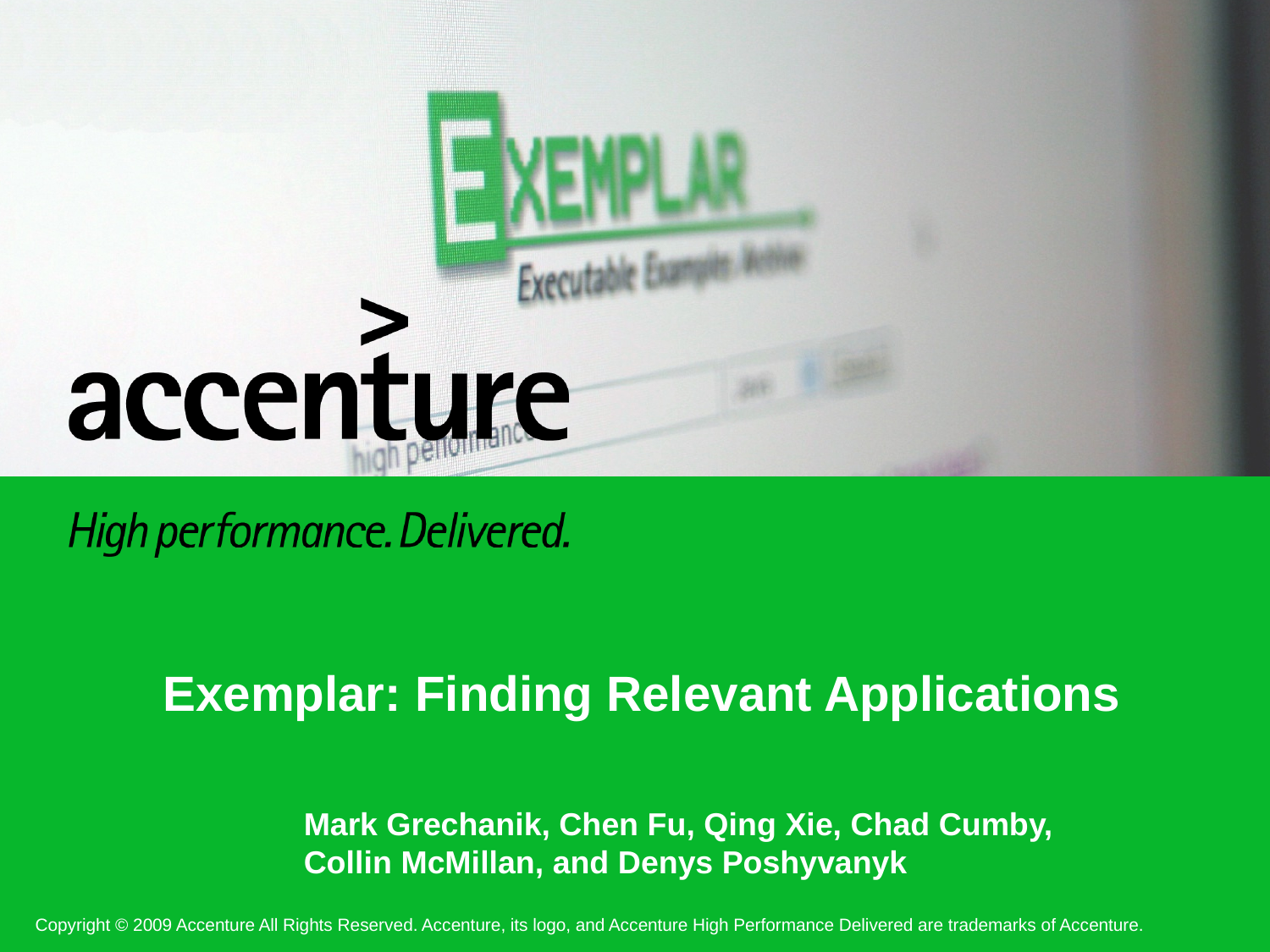

# Exemplar: Finding Relevant Applications
Mark Grechanik, Chen Fu, Qing Xie, Chad Cumby, Collin McMillan, and Denys Poshyvanyk

Copyright © 2009 Accenture All Rights Reserved. Accenture, its logo, and Accenture High Performance Delivered are trademarks of Accenture.